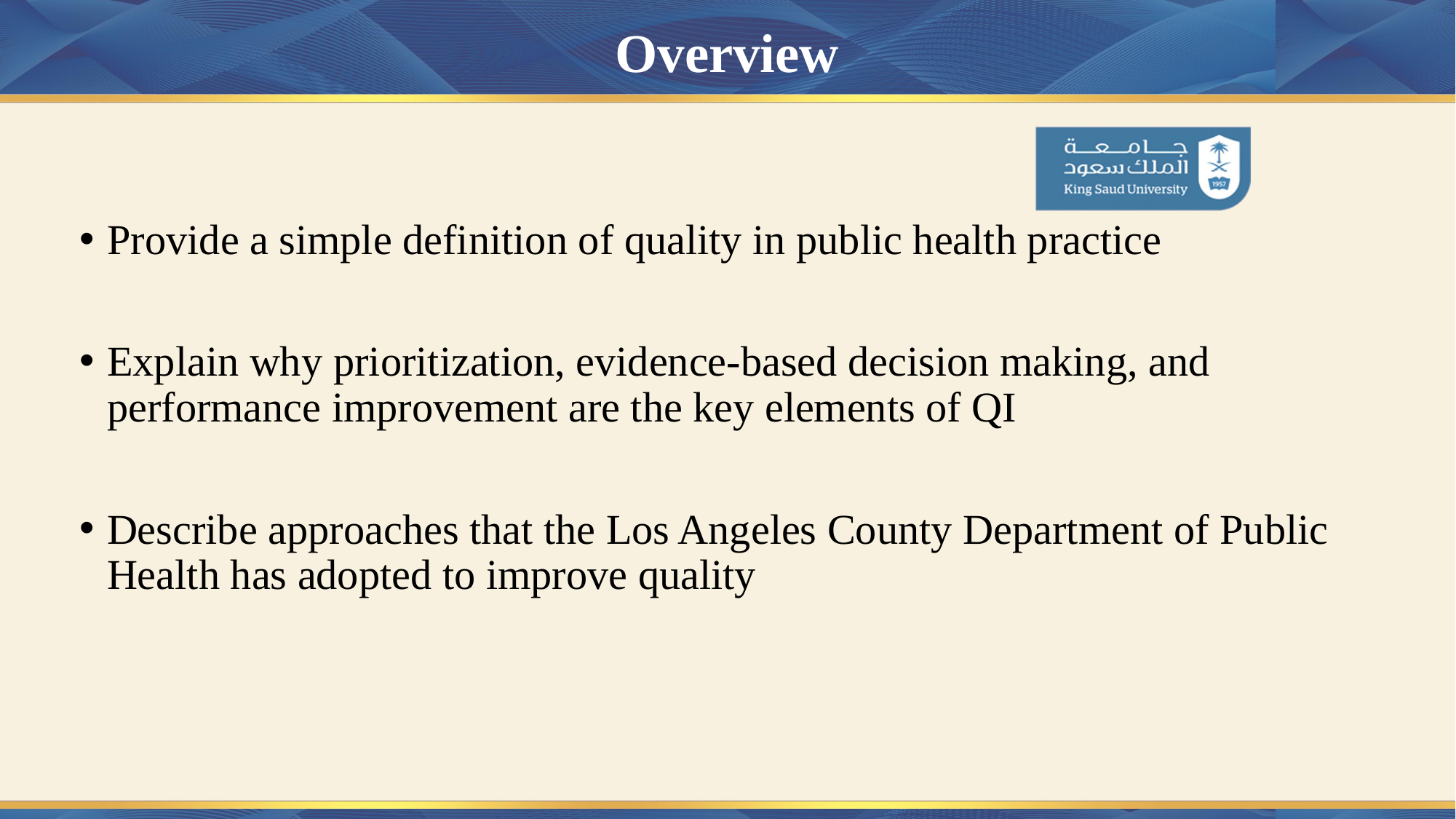

# Overview
Provide a simple definition of quality in public health practice

Explain why prioritization, evidence-based decision making, and performance improvement are the key elements of QI

Describe approaches that the Los Angeles County Department of Public Health has adopted to improve quality